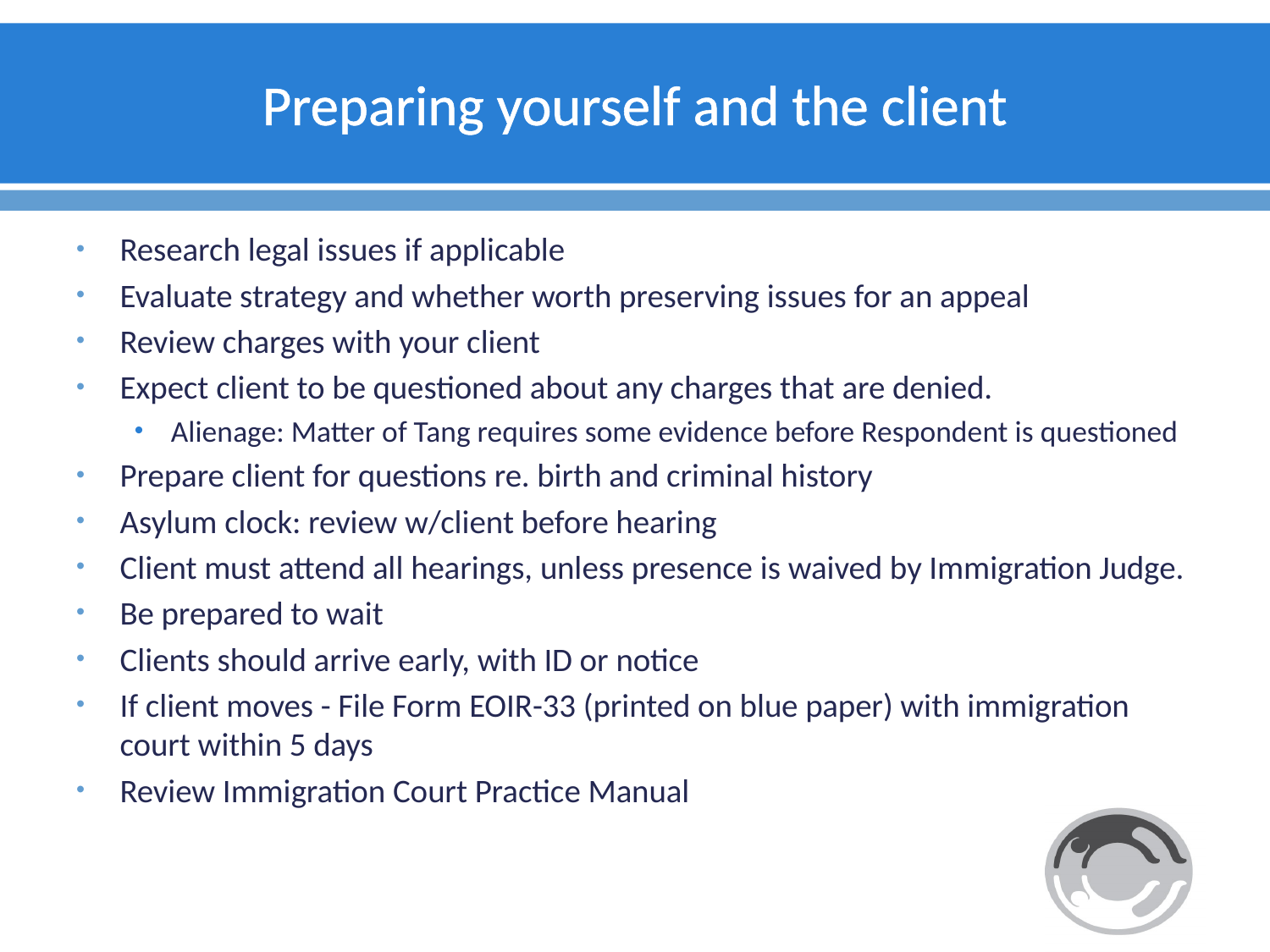

# Preparing yourself and the client
Research legal issues if applicable
Evaluate strategy and whether worth preserving issues for an appeal
Review charges with your client
Expect client to be questioned about any charges that are denied.
Alienage: Matter of Tang requires some evidence before Respondent is questioned
Prepare client for questions re. birth and criminal history
Asylum clock: review w/client before hearing
Client must attend all hearings, unless presence is waived by Immigration Judge.
Be prepared to wait
Clients should arrive early, with ID or notice
If client moves - File Form EOIR-33 (printed on blue paper) with immigration court within 5 days
Review Immigration Court Practice Manual